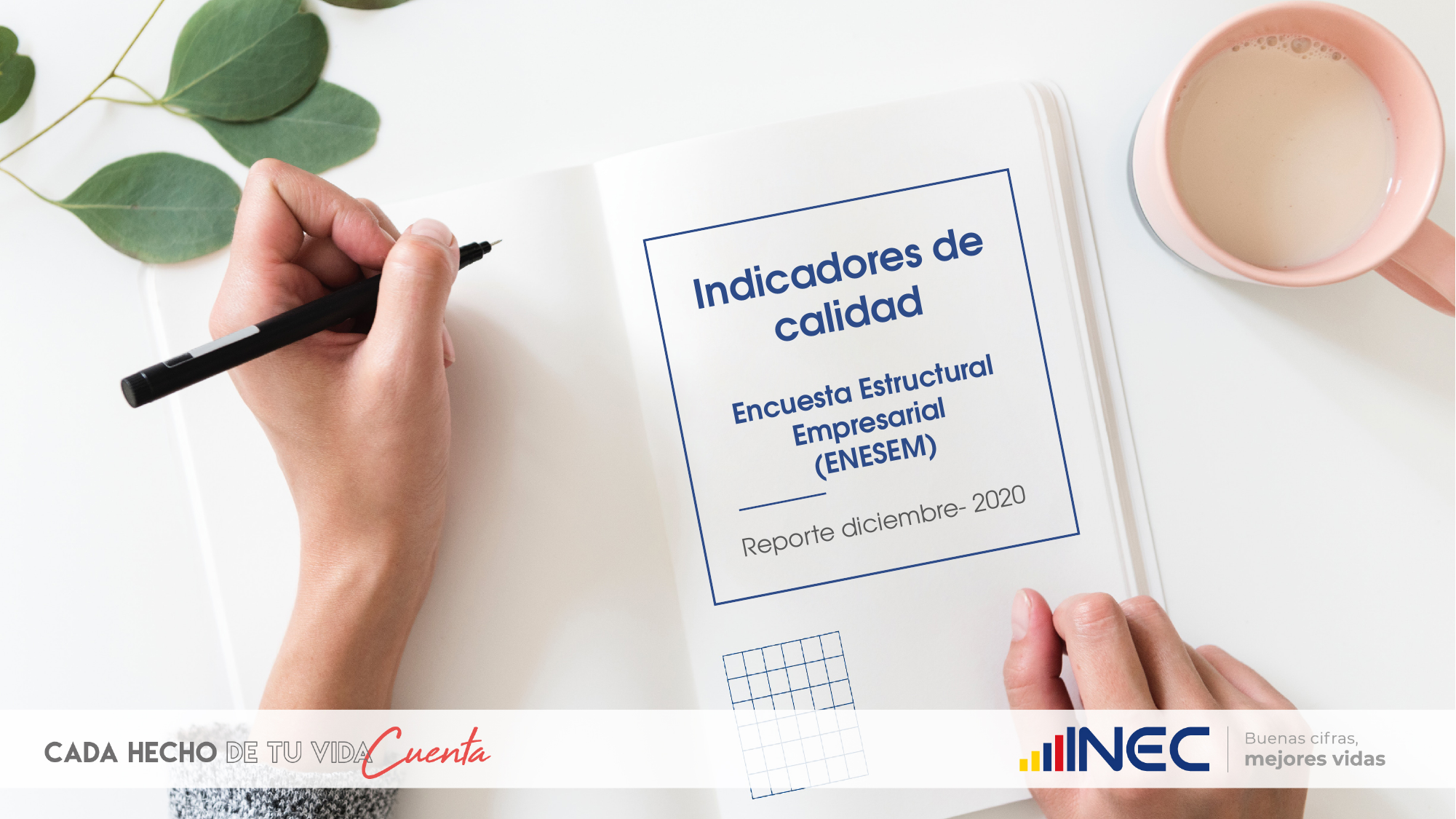

# Indicadores de calidad Encuesta Estructural Empresarial (ENESEM)
Reporte diciembre- 2020